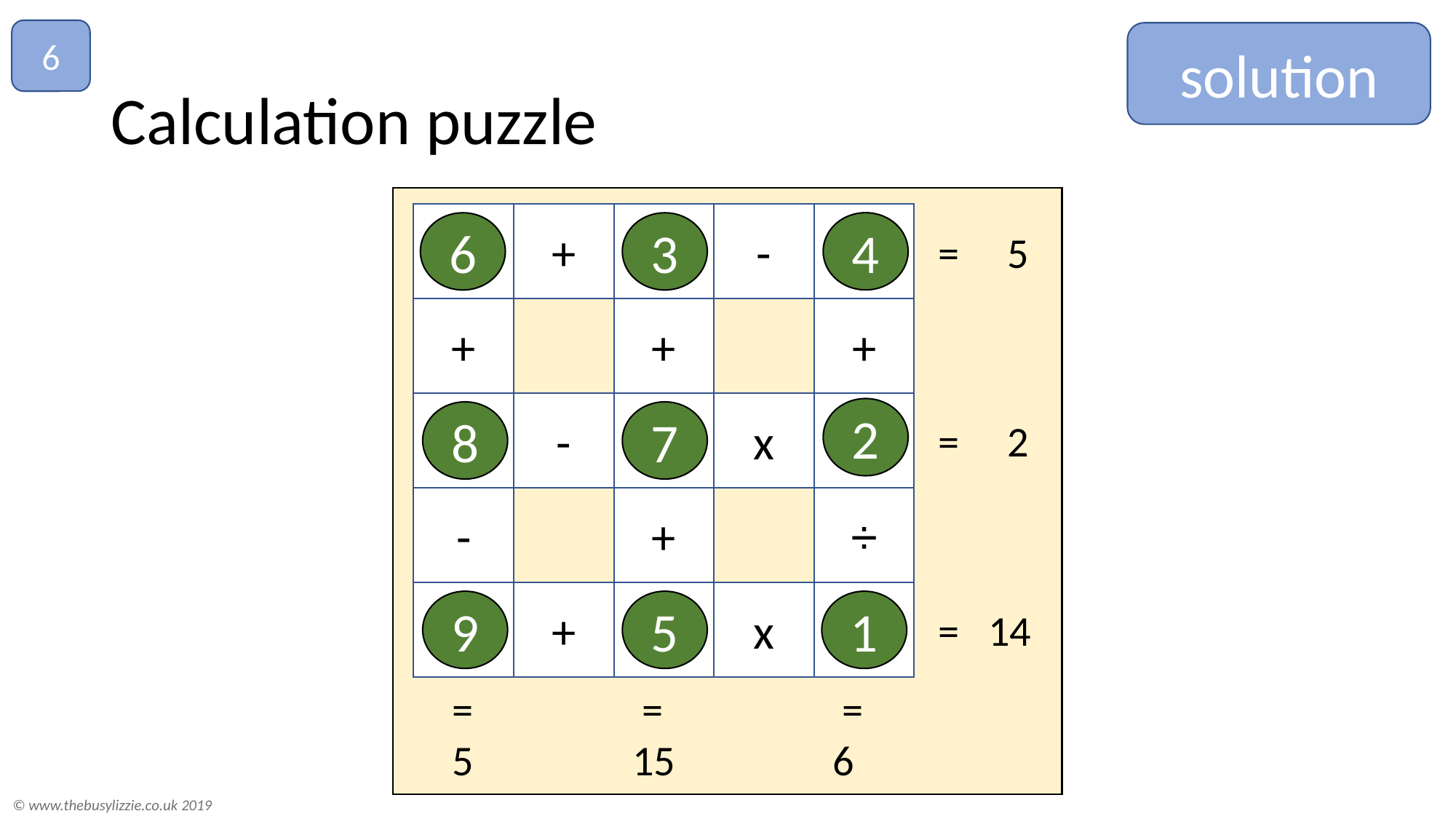

6
solution
# Calculation puzzle

+

-
+
+

+

-

x
÷
-

+

+

x
4
6
3
=     5
2
7
8
=     2
5
1
9
=   14
 =
6
 =
 5
 =
15
© www.thebusylizzie.co.uk 2019